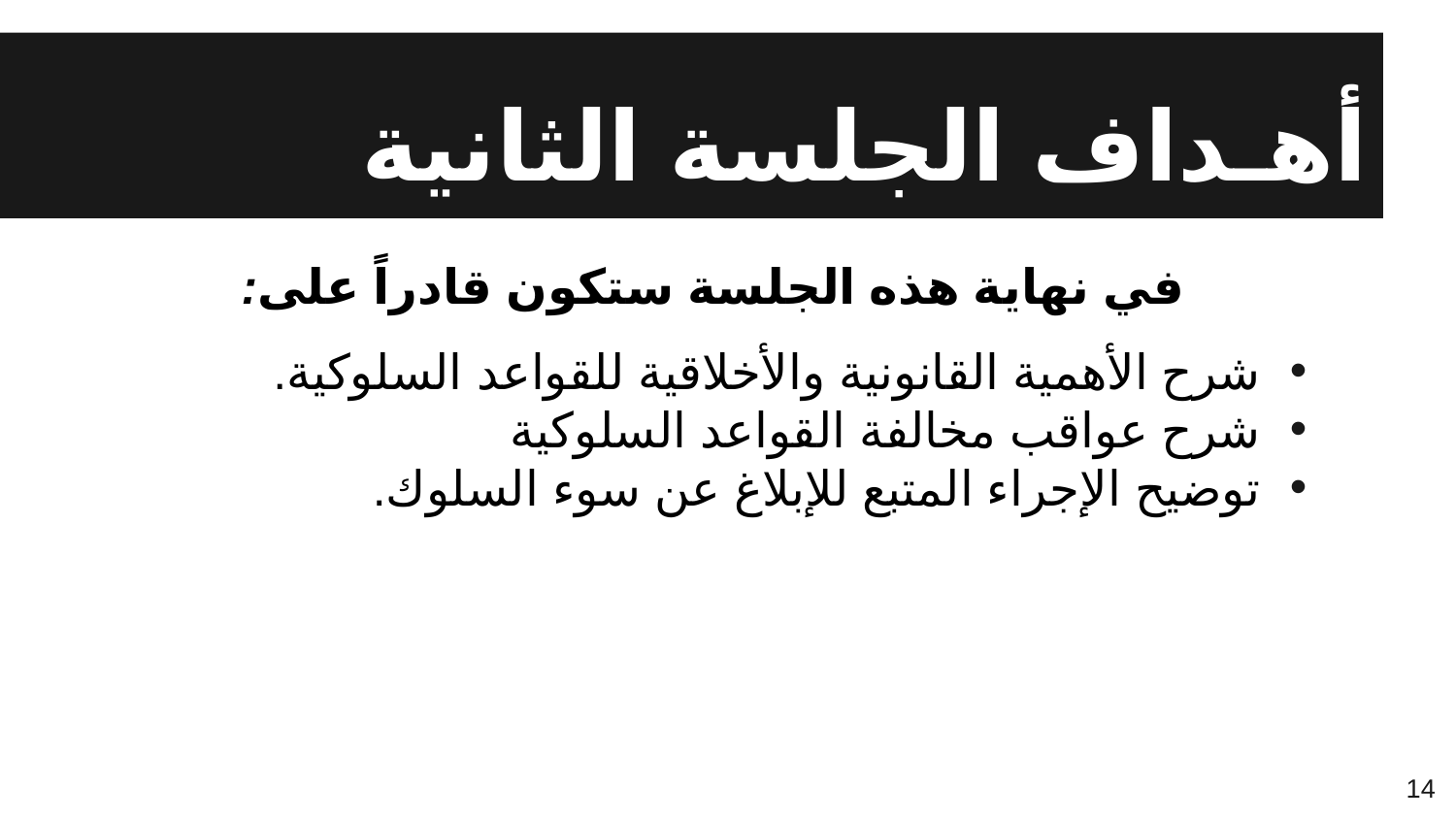

# أهـداف الجلسة الثانية
في نهاية هذه الجلسة ستكون قادراً على:
شرح الأهمية القانونية والأخلاقية للقواعد السلوكية.
شرح عواقب مخالفة القواعد السلوكية
توضيح الإجراء المتبع للإبلاغ عن سوء السلوك.
14